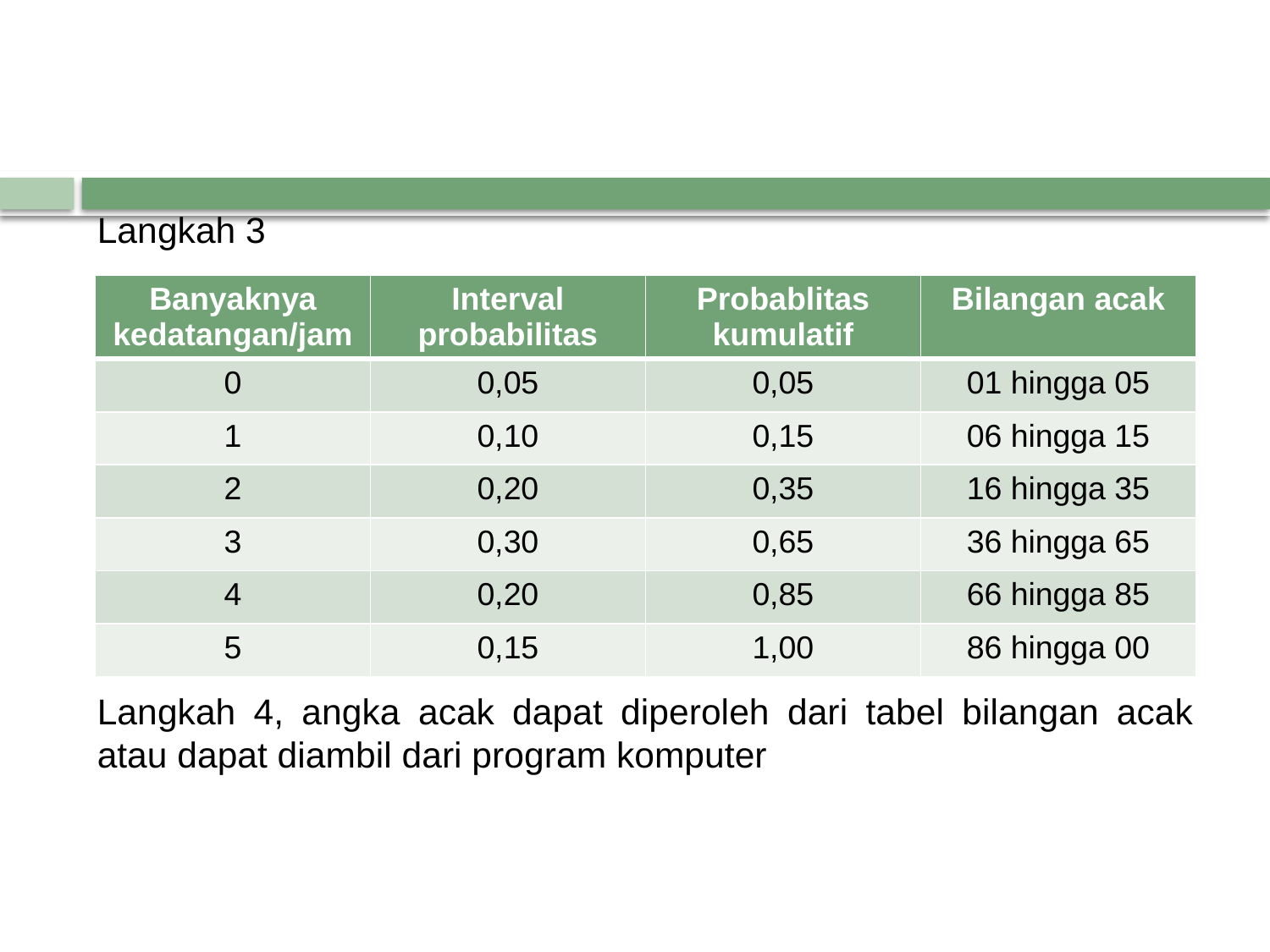

# Langkah 3

Langkah 4, angka acak dapat diperoleh dari tabel bilangan acak atau dapat diambil dari program komputer

| Banyaknya kedatangan/jam | Interval probabilitas | Probablitas kumulatif | Bilangan acak |
| --- | --- | --- | --- |
| 0 | 0,05 | 0,05 | 01 hingga 05 |
| 1 | 0,10 | 0,15 | 06 hingga 15 |
| 2 | 0,20 | 0,35 | 16 hingga 35 |
| 3 | 0,30 | 0,65 | 36 hingga 65 |
| 4 | 0,20 | 0,85 | 66 hingga 85 |
| 5 | 0,15 | 1,00 | 86 hingga 00 |